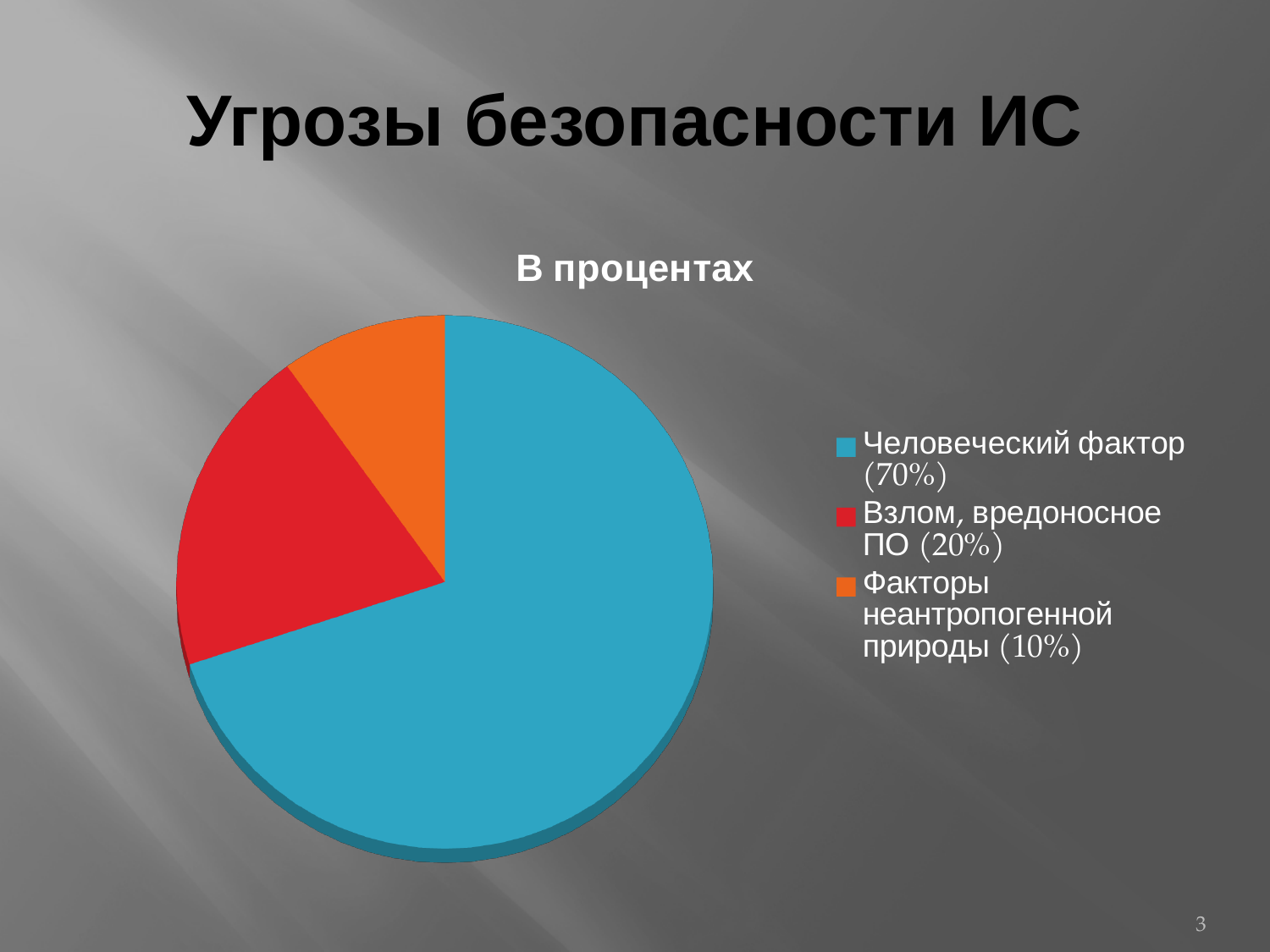

# Угрозы безопасности ИС

[unsupported chart]

3